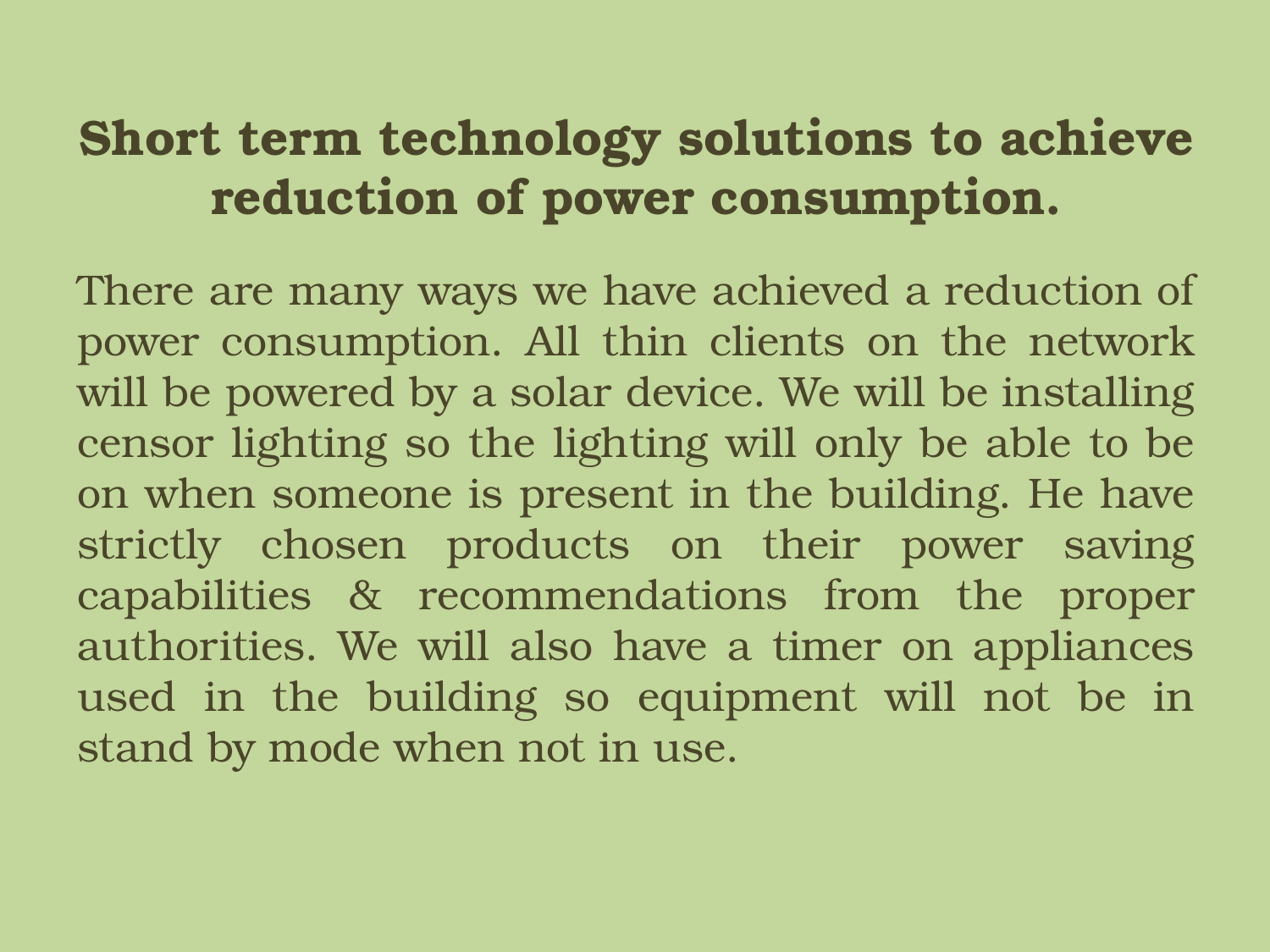

# Short term technology solutions to achieve reduction of power consumption.
There are many ways we have achieved a reduction of power consumption. All thin clients on the network will be powered by a solar device. We will be installing censor lighting so the lighting will only be able to be on when someone is present in the building. He have strictly chosen products on their power saving capabilities & recommendations from the proper authorities. We will also have a timer on appliances used in the building so equipment will not be in stand by mode when not in use.